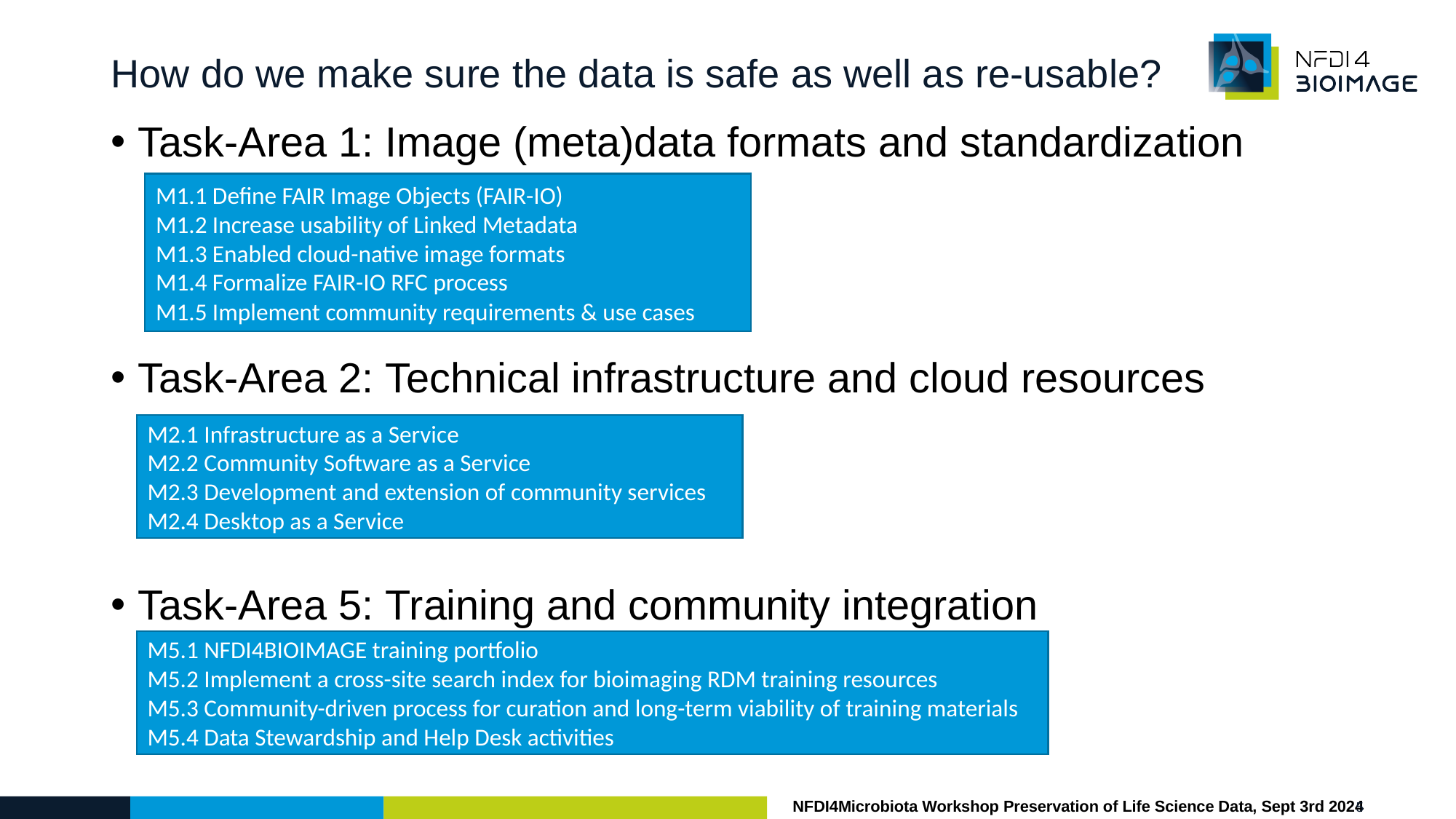

# How do we make sure the data is safe as well as re-usable?
Task-Area 1: Image (meta)data formats and standardization

Task-Area 2: Technical infrastructure and cloud resources

Task-Area 5: Training and community integration

M1.1 Define FAIR Image Objects (FAIR-IO)
M1.2 Increase usability of Linked Metadata
M1.3 Enabled cloud-native image formats
M1.4 Formalize FAIR-IO RFC process
M1.5 Implement community requirements & use cases
M2.1 Infrastructure as a Service
M2.2 Community Software as a Service
M2.3 Development and extension of community services
M2.4 Desktop as a Service
M5.1 NFDI4BIOIMAGE training portfolio
M5.2 Implement a cross-site search index for bioimaging RDM training resources
M5.3 Community-driven process for curation and long-term viability of training materials
M5.4 Data Stewardship and Help Desk activities
5